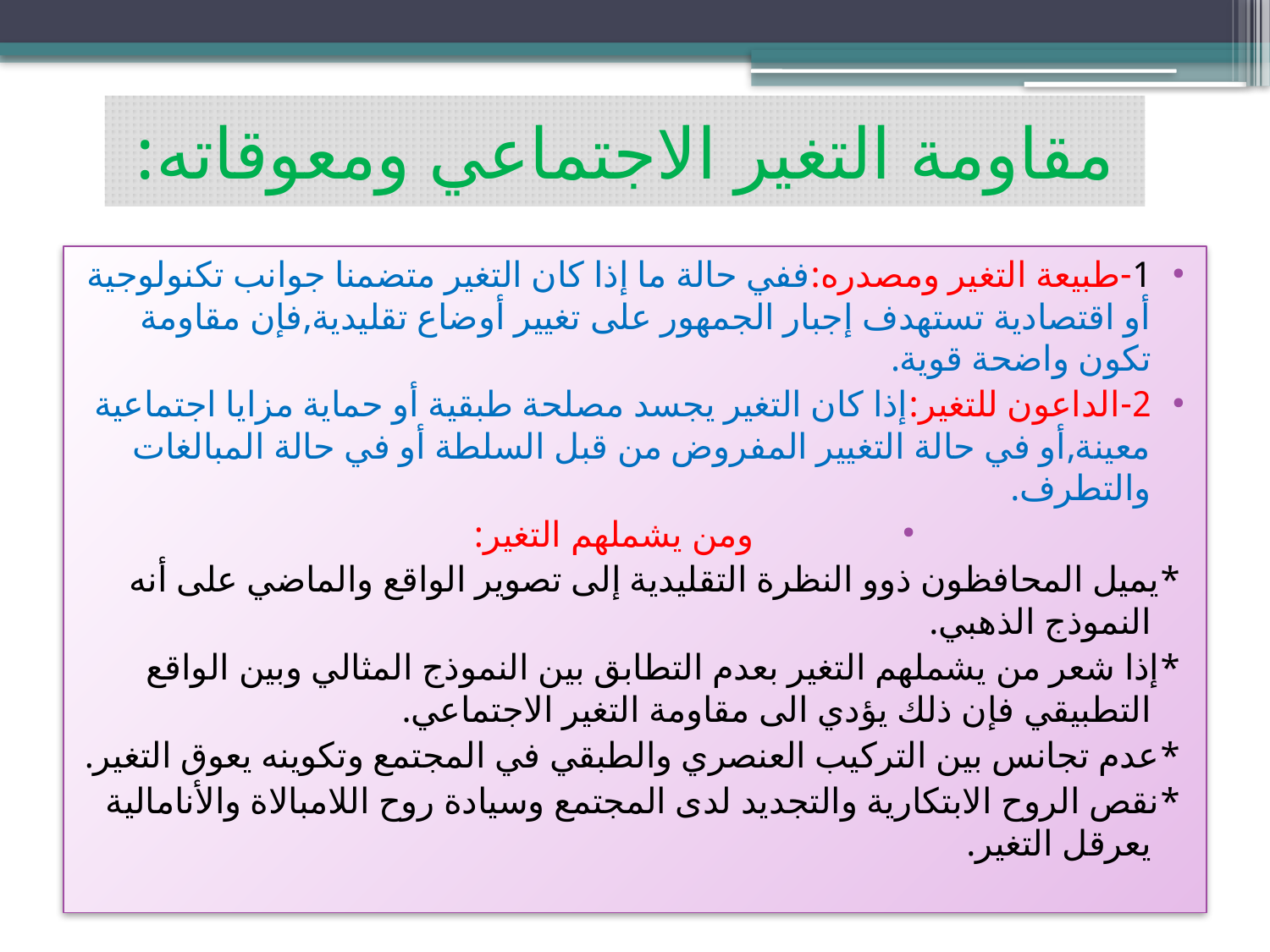

# مقاومة التغير الاجتماعي ومعوقاته:
1-طبيعة التغير ومصدره:ففي حالة ما إذا كان التغير متضمنا جوانب تكنولوجية أو اقتصادية تستهدف إجبار الجمهور على تغيير أوضاع تقليدية,فإن مقاومة تكون واضحة قوية.
2-الداعون للتغير:إذا كان التغير يجسد مصلحة طبقية أو حماية مزايا اجتماعية معينة,أو في حالة التغيير المفروض من قبل السلطة أو في حالة المبالغات والتطرف.
ومن يشملهم التغير:
*يميل المحافظون ذوو النظرة التقليدية إلى تصوير الواقع والماضي على أنه النموذج الذهبي.
*إذا شعر من يشملهم التغير بعدم التطابق بين النموذج المثالي وبين الواقع التطبيقي فإن ذلك يؤدي الى مقاومة التغير الاجتماعي.
*عدم تجانس بين التركيب العنصري والطبقي في المجتمع وتكوينه يعوق التغير.
*نقص الروح الابتكارية والتجديد لدى المجتمع وسيادة روح اللامبالاة والأنامالية يعرقل التغير.